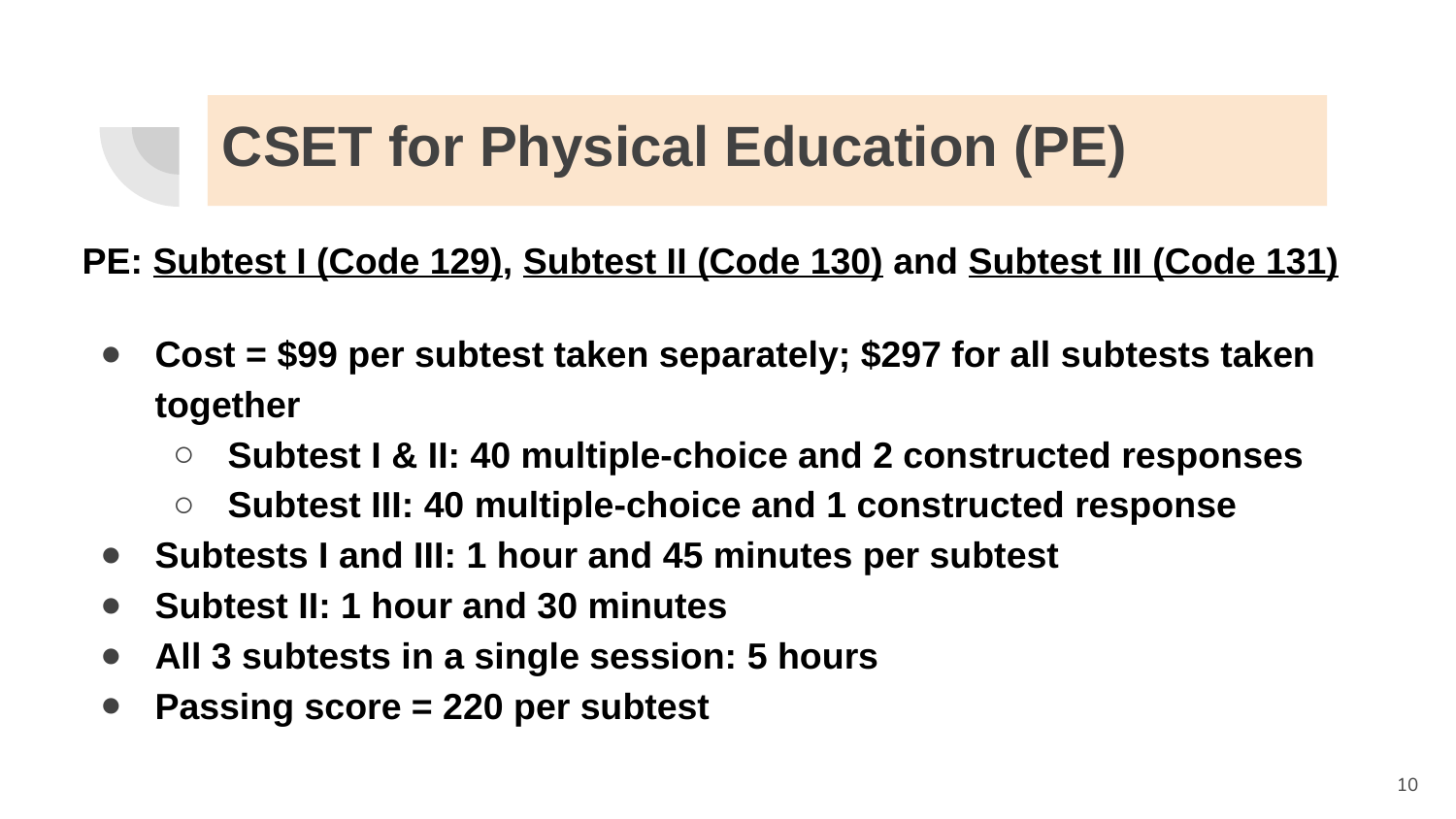

# CSET for Physical Education (PE)
PE: Subtest I (Code 129), Subtest II (Code 130) and Subtest III (Code 131)

Cost = $99 per subtest taken separately; $297 for all subtests taken together
Subtest I & II: 40 multiple-choice and 2 constructed responses
Subtest III: 40 multiple-choice and 1 constructed response
Subtests I and III: 1 hour and 45 minutes per subtest
Subtest II: 1 hour and 30 minutes
All 3 subtests in a single session: 5 hours
Passing score = 220 per subtest
10